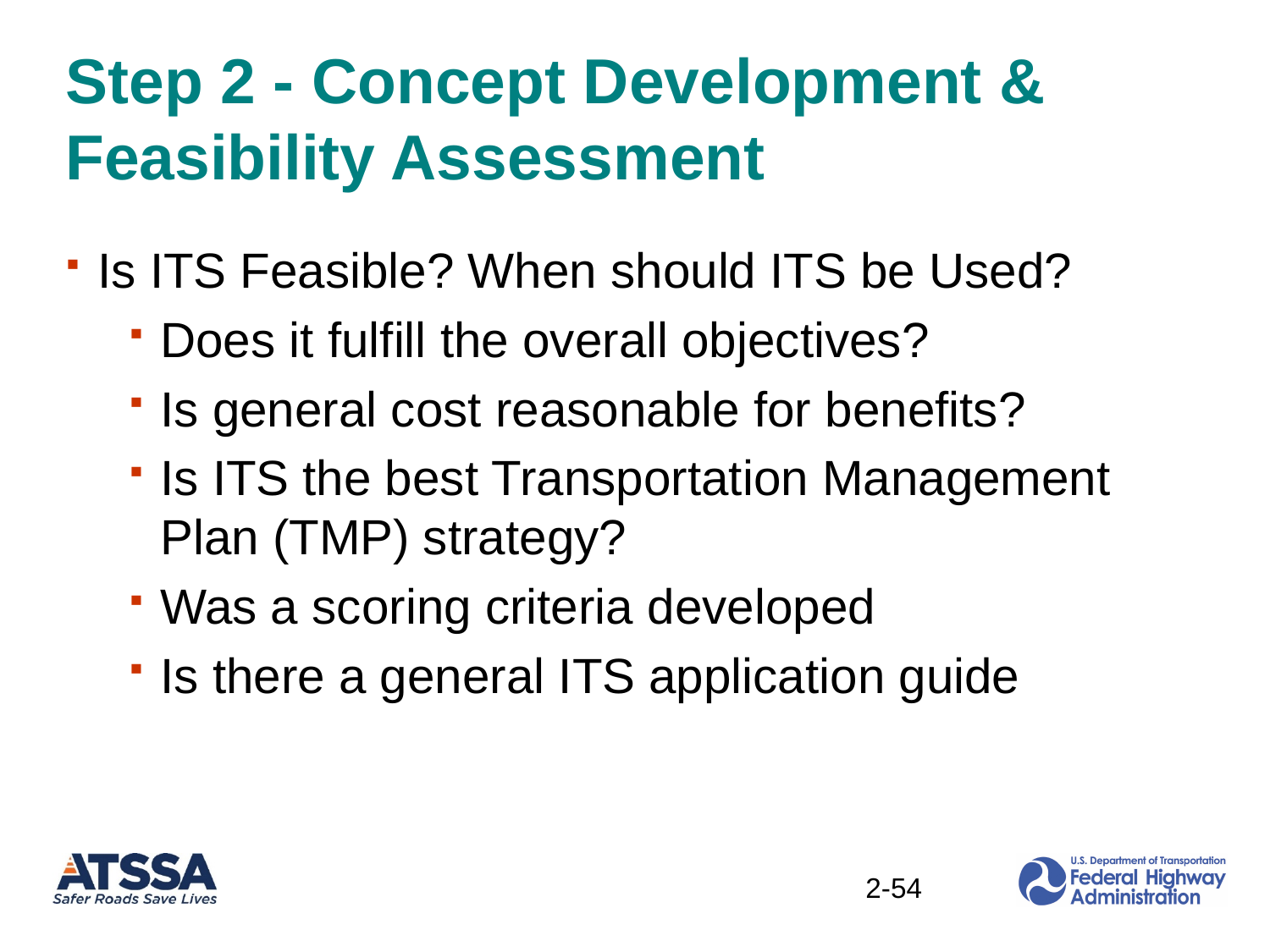

# Step 2 - Concept Development & Feasibility Assessment
Is ITS Feasible? When should ITS be Used?
Does it fulfill the overall objectives?
Is general cost reasonable for benefits?
Is ITS the best Transportation Management Plan (TMP) strategy?
Was a scoring criteria developed
Is there a general ITS application guide